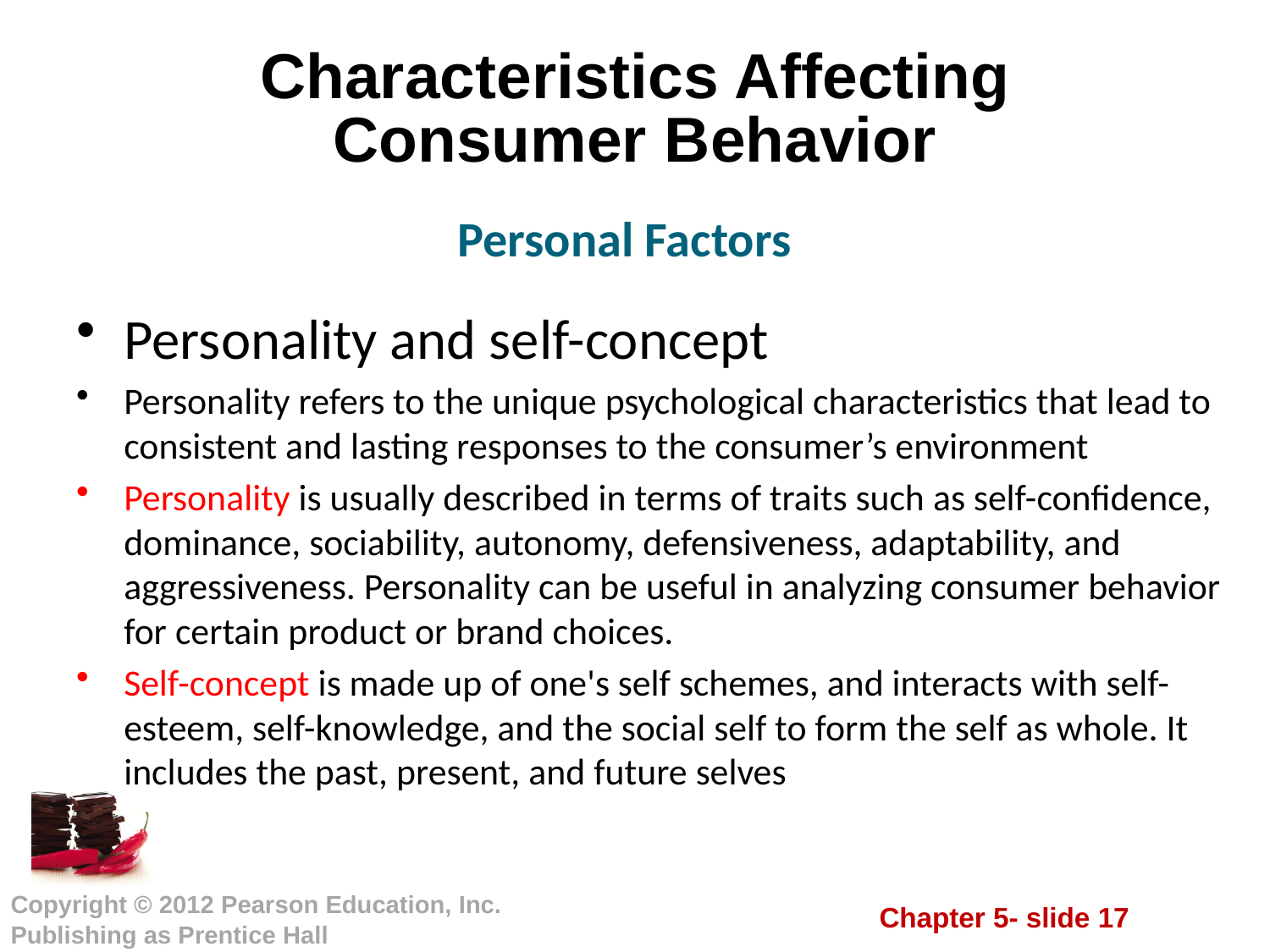

# Characteristics Affecting Consumer Behavior
Personal Factors

Personality and self-concept
Personality refers to the unique psychological characteristics that lead to consistent and lasting responses to the consumer’s environment
Personality is usually described in terms of traits such as self-confidence, dominance, sociability, autonomy, defensiveness, adaptability, and aggressiveness. Personality can be useful in analyzing consumer behavior for certain product or brand choices.
Self-concept is made up of one's self schemes, and interacts with self-esteem, self-knowledge, and the social self to form the self as whole. It includes the past, present, and future selves